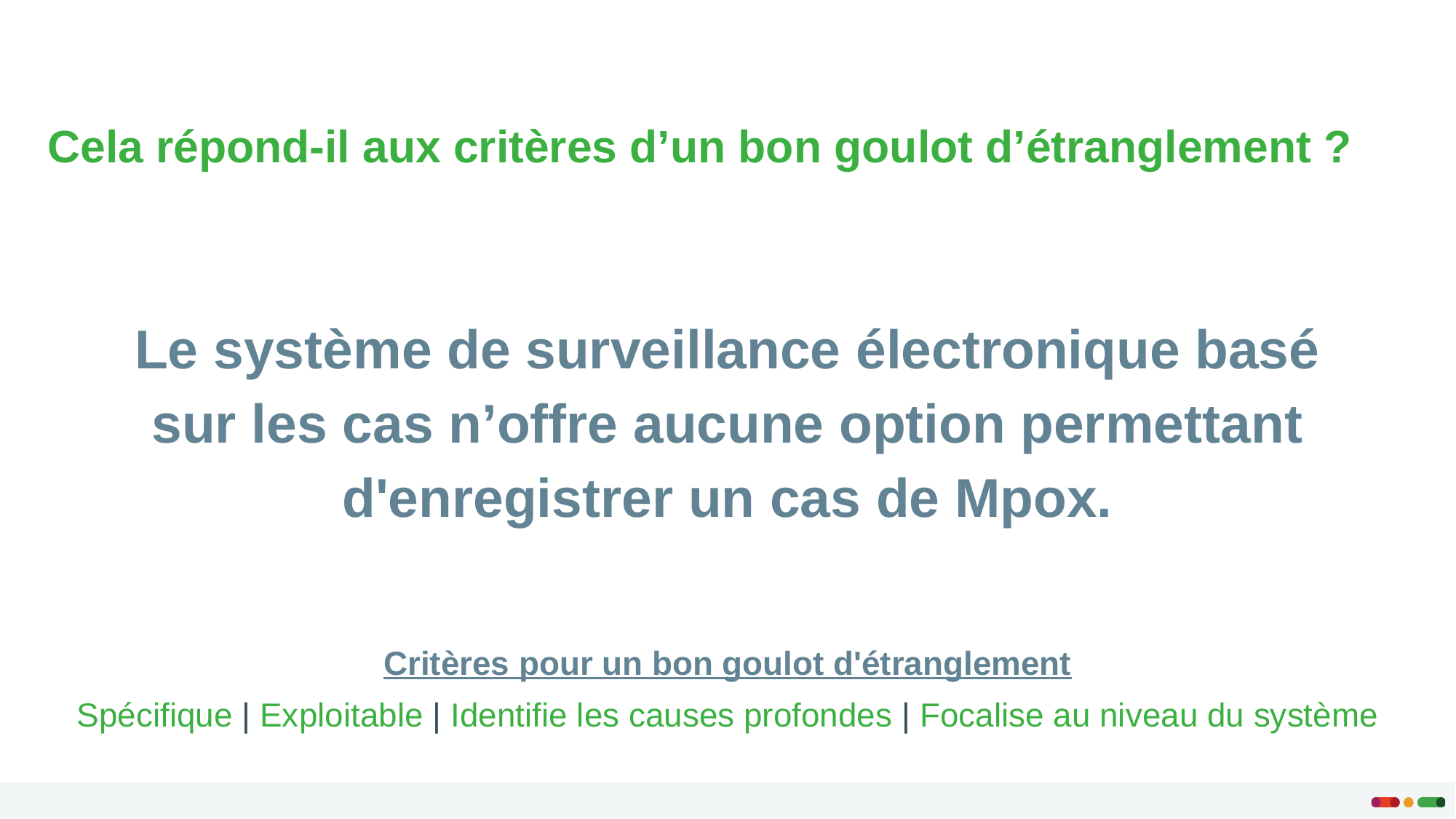

Cela répond-il aux critères d’un bon goulot d’étranglement ?
Le système de surveillance électronique basé sur les cas n’offre aucune option permettant d'enregistrer un cas de Mpox.
Critères pour un bon goulot d'étranglement
Spécifique | Exploitable | Identifie les causes profondes | Focalise au niveau du système